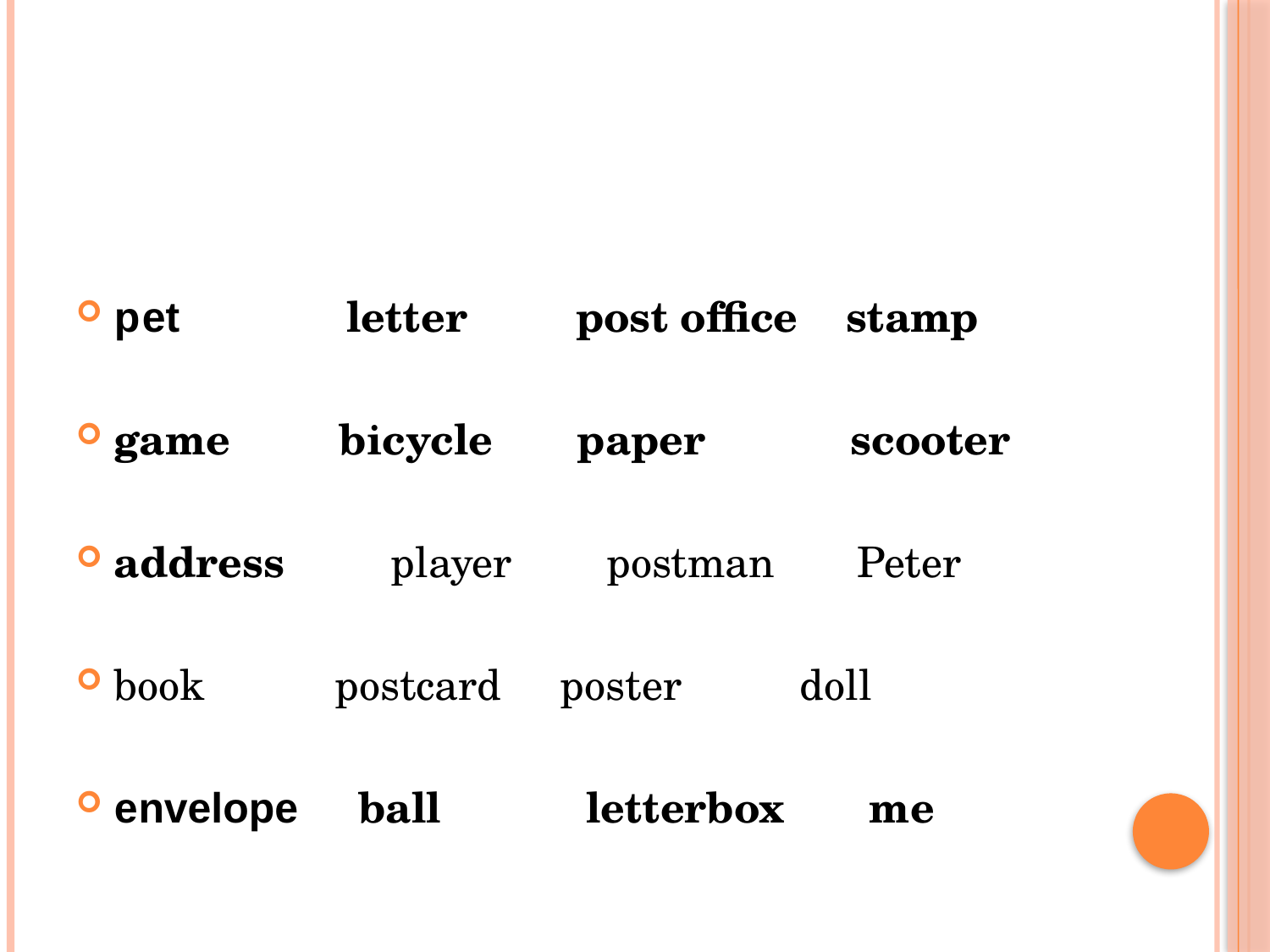

#

pet              letter         post office    stamp

game         bicycle       paper            scooter

address         player        postman       Peter

book           postcard     poster          doll

envelope     ball            letterbox       me